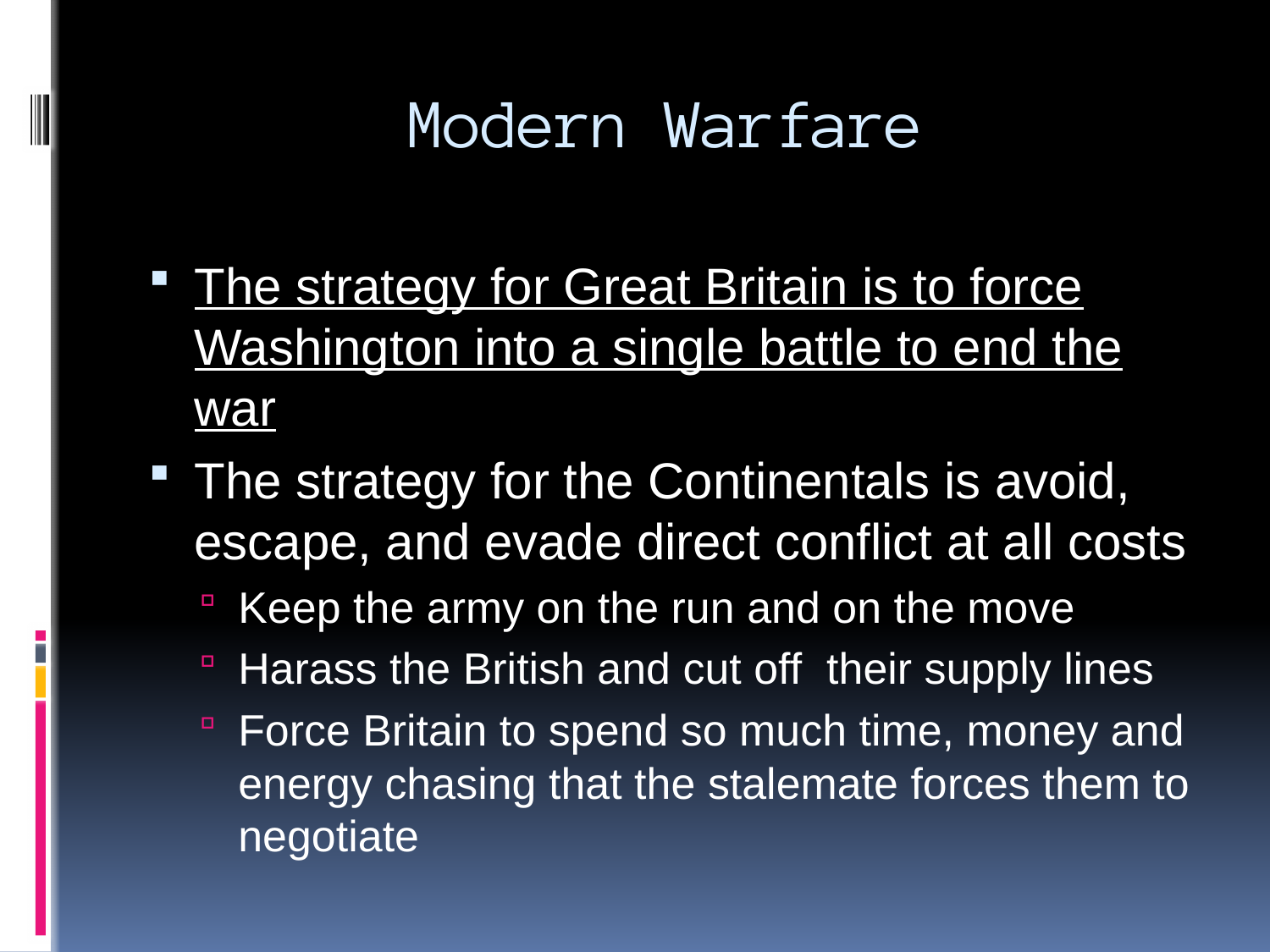

# Modern Warfare
The strategy for Great Britain is to force Washington into a single battle to end the war
The strategy for the Continentals is avoid, escape, and evade direct conflict at all costs
Keep the army on the run and on the move
Harass the British and cut off  their supply lines
Force Britain to spend so much time, money and energy chasing that the stalemate forces them to negotiate